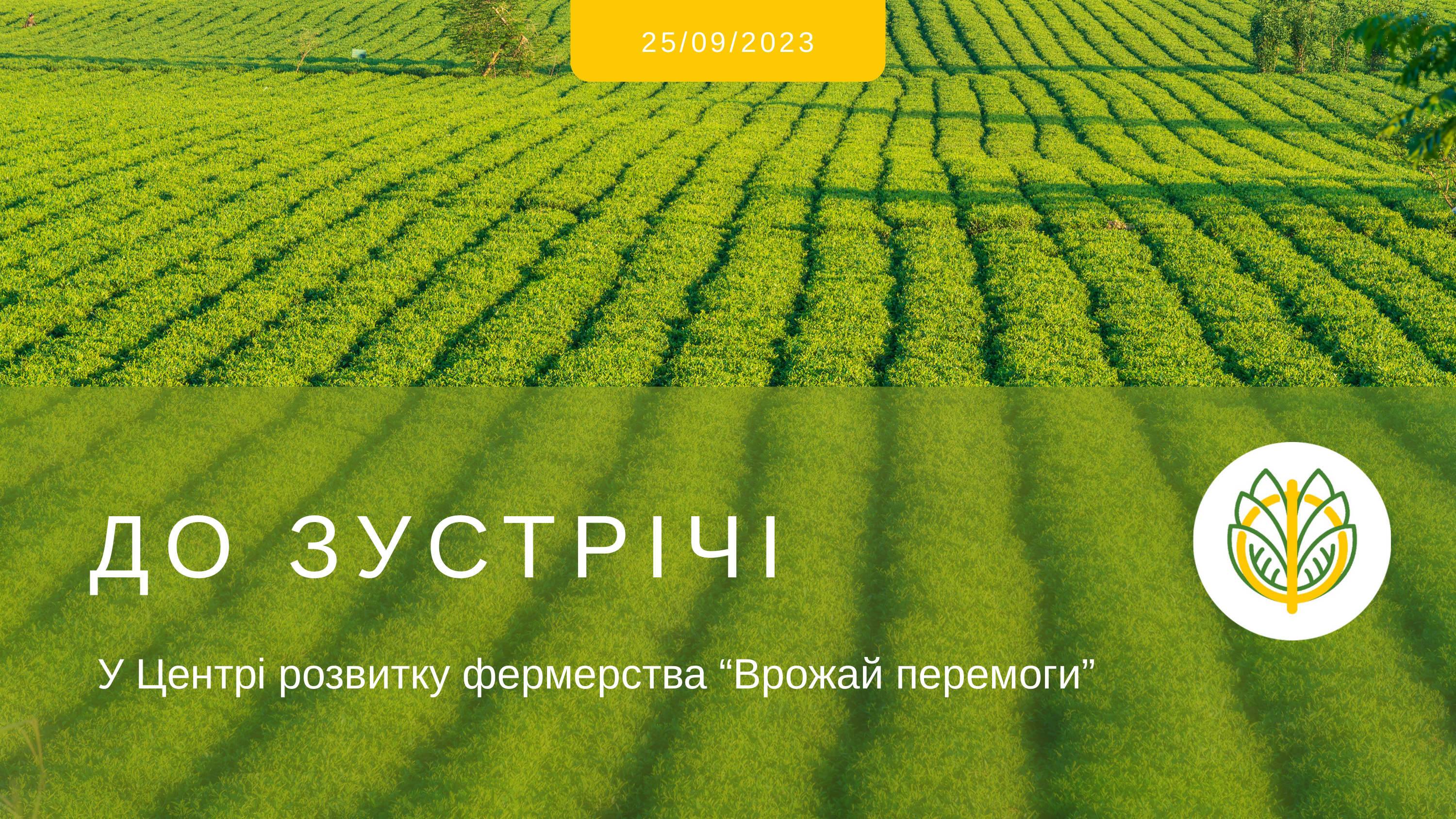

25/09/2023

ДО ЗУСТРІЧІ
У Центрі розвитку фермерства “Врожай перемоги”